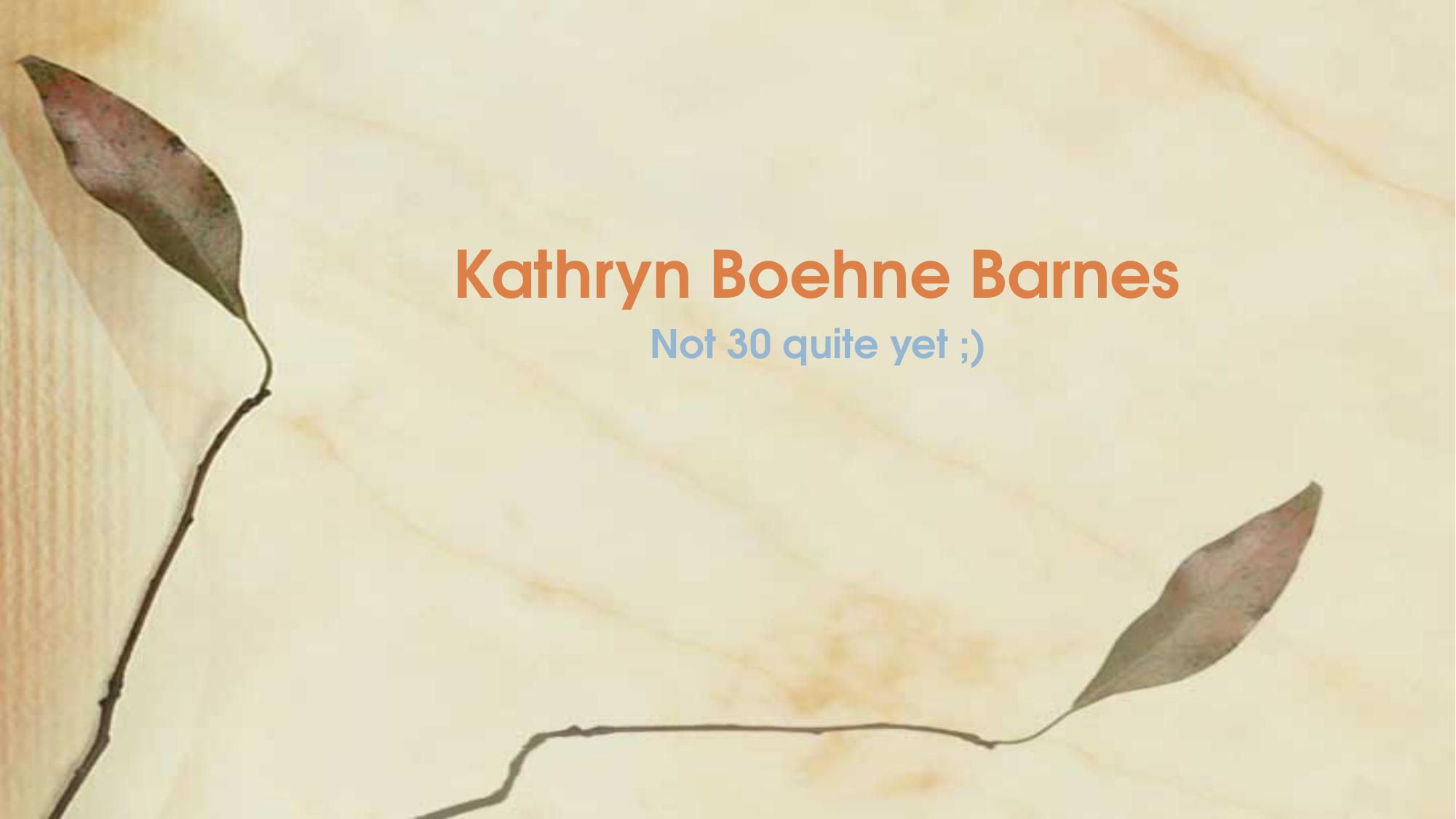

# Kathryn Boehne Barnes
Not 30 quite yet ;)